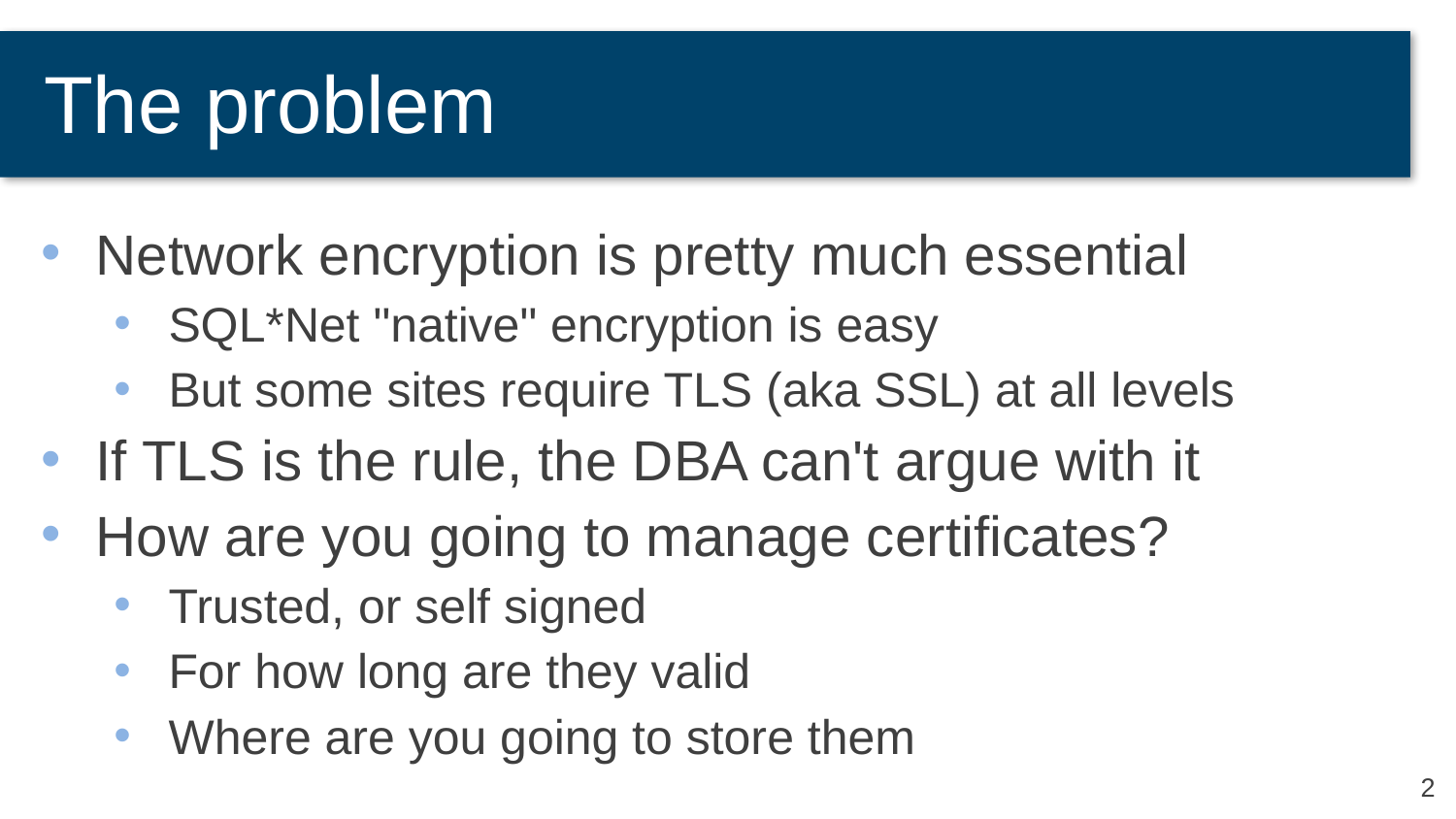

# The problem
Network encryption is pretty much essential
SQL*Net "native" encryption is easy
But some sites require TLS (aka SSL) at all levels
If TLS is the rule, the DBA can't argue with it
How are you going to manage certificates?
Trusted, or self signed
For how long are they valid
Where are you going to store them

2